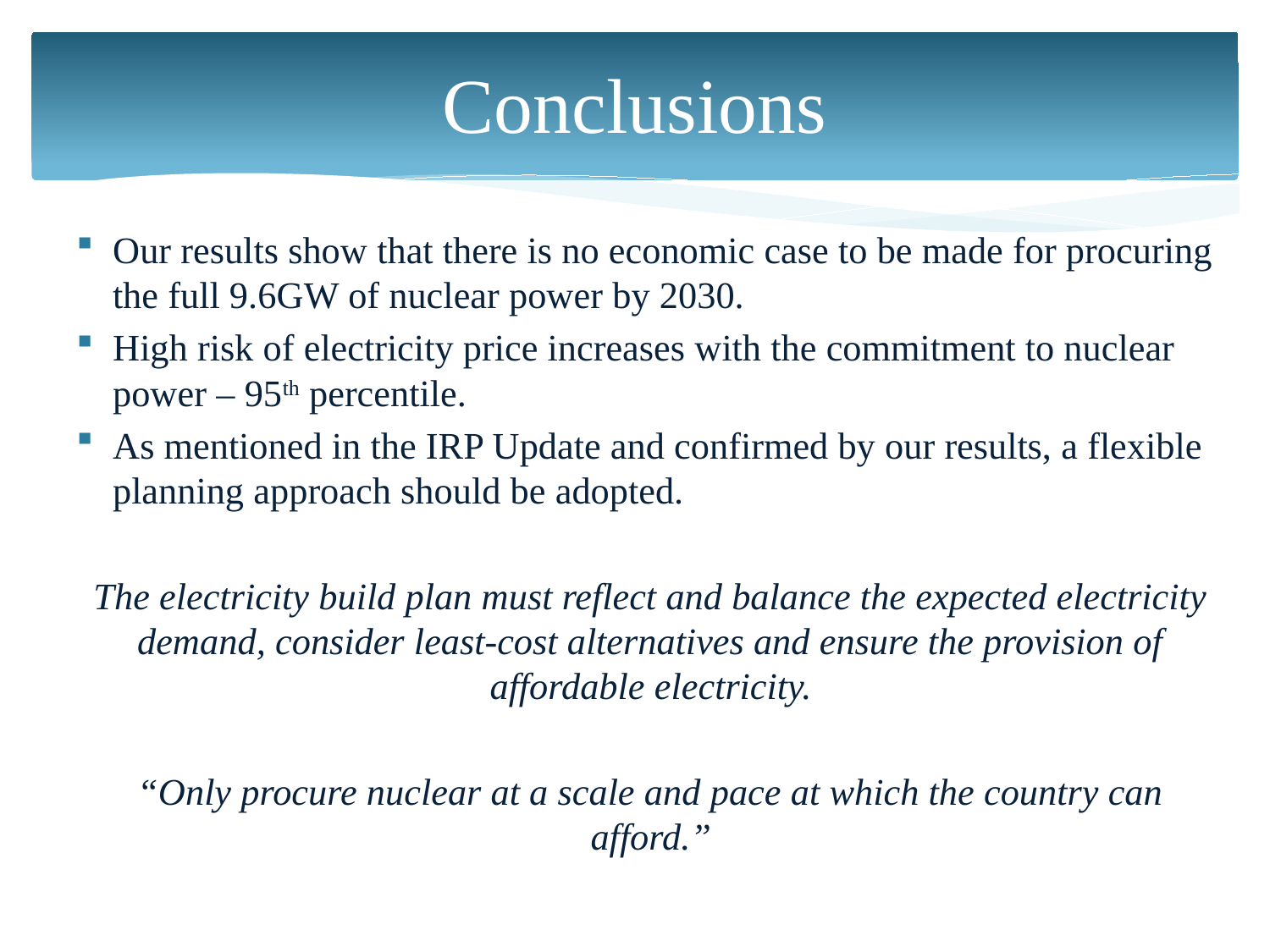

# Conclusions
Our results show that there is no economic case to be made for procuring the full 9.6GW of nuclear power by 2030.
High risk of electricity price increases with the commitment to nuclear power – 95th percentile.
As mentioned in the IRP Update and confirmed by our results, a flexible planning approach should be adopted.

The electricity build plan must reflect and balance the expected electricity demand, consider least-cost alternatives and ensure the provision of affordable electricity.

“Only procure nuclear at a scale and pace at which the country can afford.”